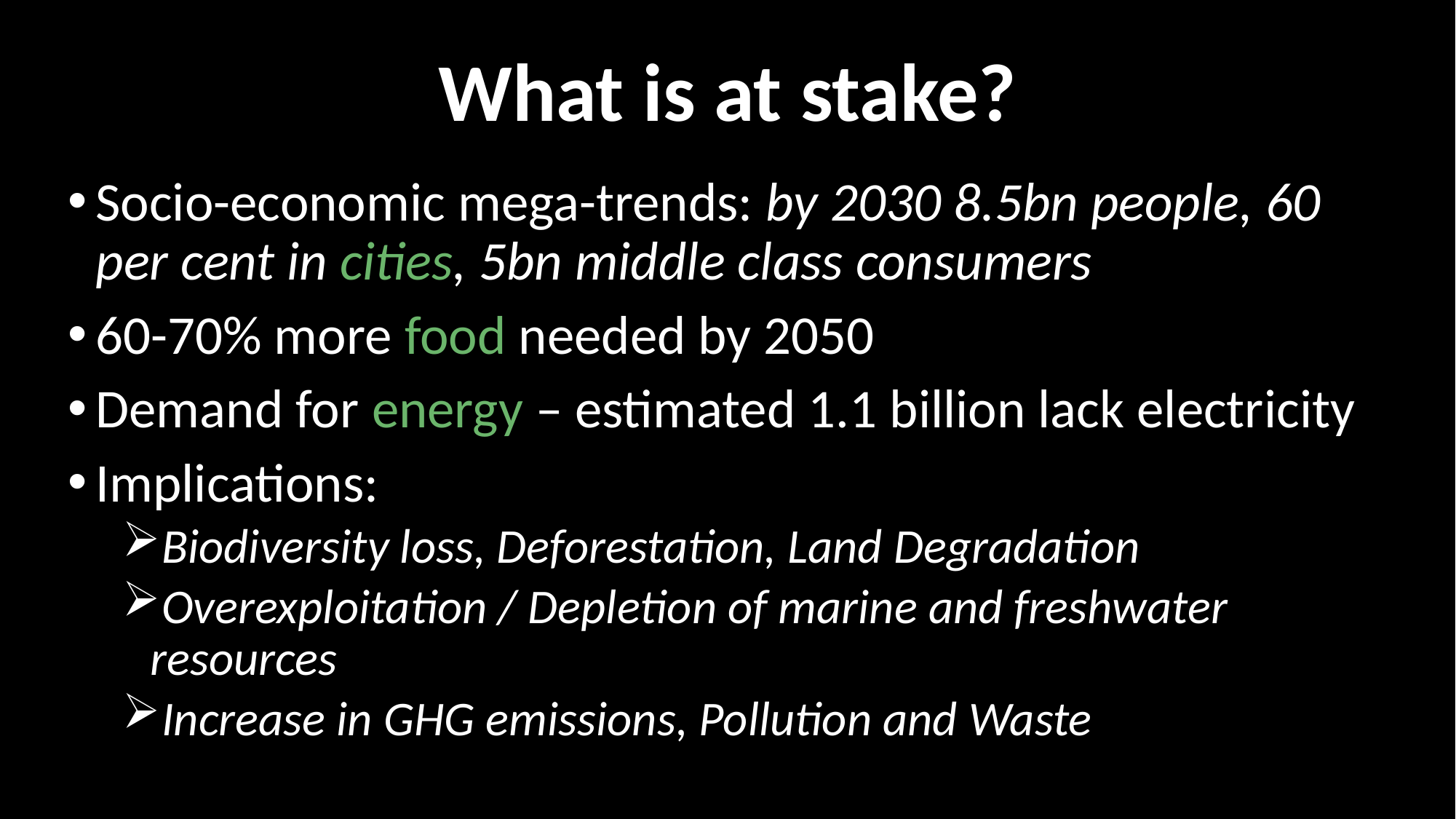

# What is at stake?
Socio-economic mega-trends: by 2030 8.5bn people, 60 per cent in cities, 5bn middle class consumers
60-70% more food needed by 2050
Demand for energy – estimated 1.1 billion lack electricity
Implications:
Biodiversity loss, Deforestation, Land Degradation
Overexploitation / Depletion of marine and freshwater resources
Increase in GHG emissions, Pollution and Waste